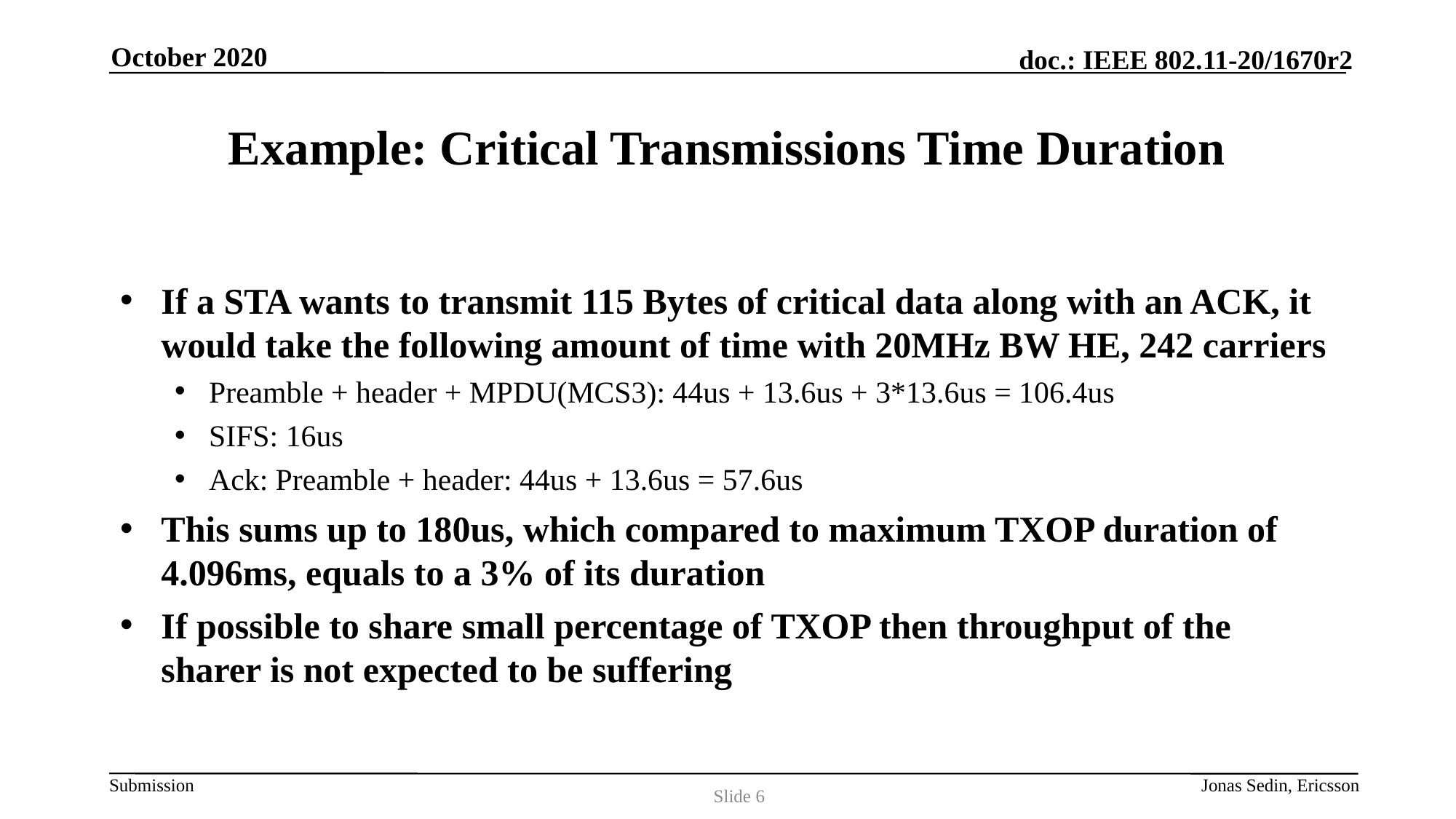

October 2020
# Example: Critical Transmissions Time Duration
If a STA wants to transmit 115 Bytes of critical data along with an ACK, it would take the following amount of time with 20MHz BW HE, 242 carriers
Preamble + header + MPDU(MCS3): 44us + 13.6us + 3*13.6us = 106.4us
SIFS: 16us
Ack: Preamble + header: 44us + 13.6us = 57.6us
This sums up to 180us, which compared to maximum TXOP duration of 4.096ms, equals to a 3% of its duration
If possible to share small percentage of TXOP then throughput of the sharer is not expected to be suffering
Slide 6
Jonas Sedin, Ericsson